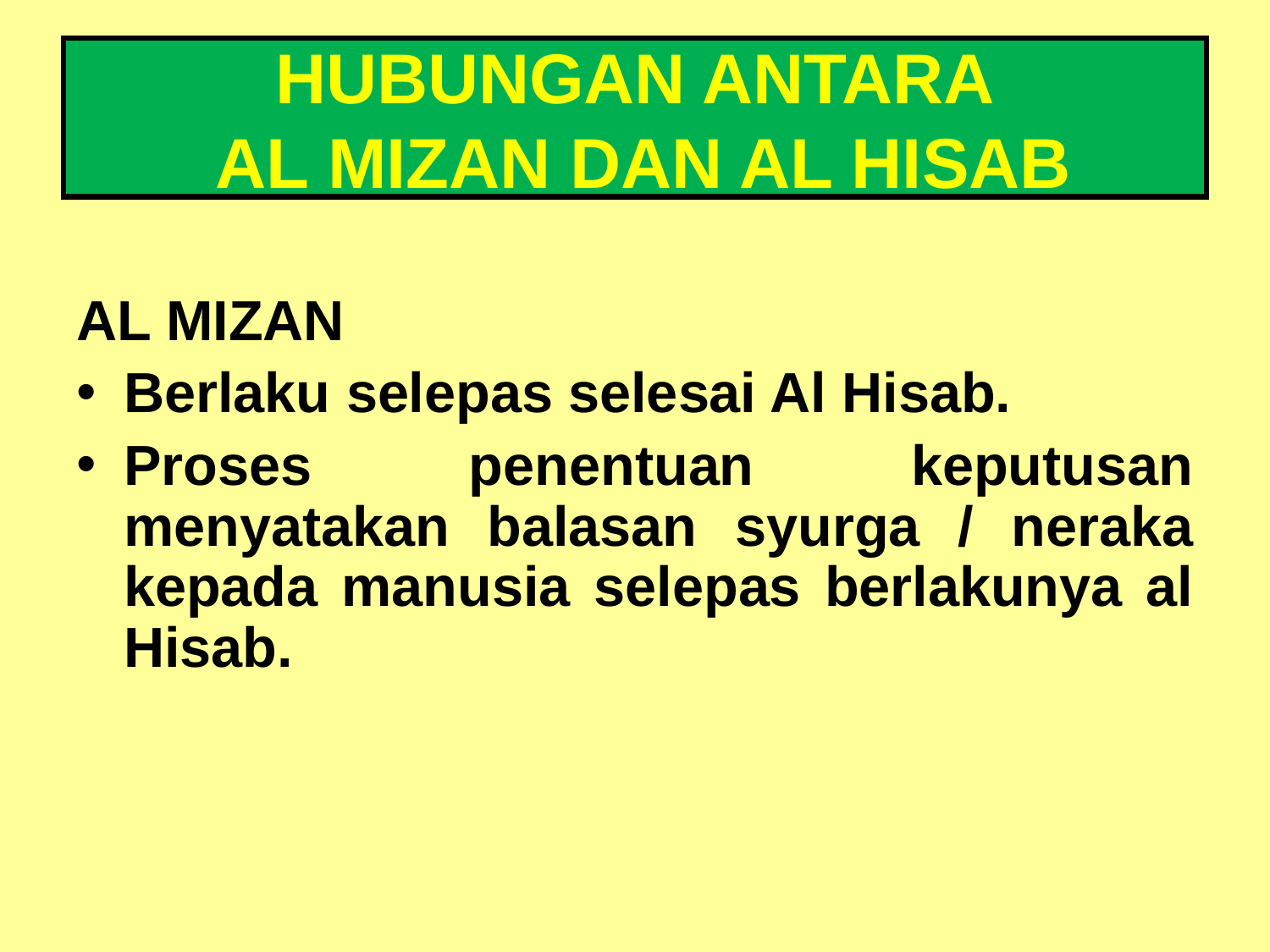

HUBUNGAN ANTARA
 AL MIZAN DAN AL HISAB
AL MIZAN
Berlaku selepas selesai Al Hisab.
Proses penentuan keputusan menyatakan balasan syurga / neraka kepada manusia selepas berlakunya al Hisab.